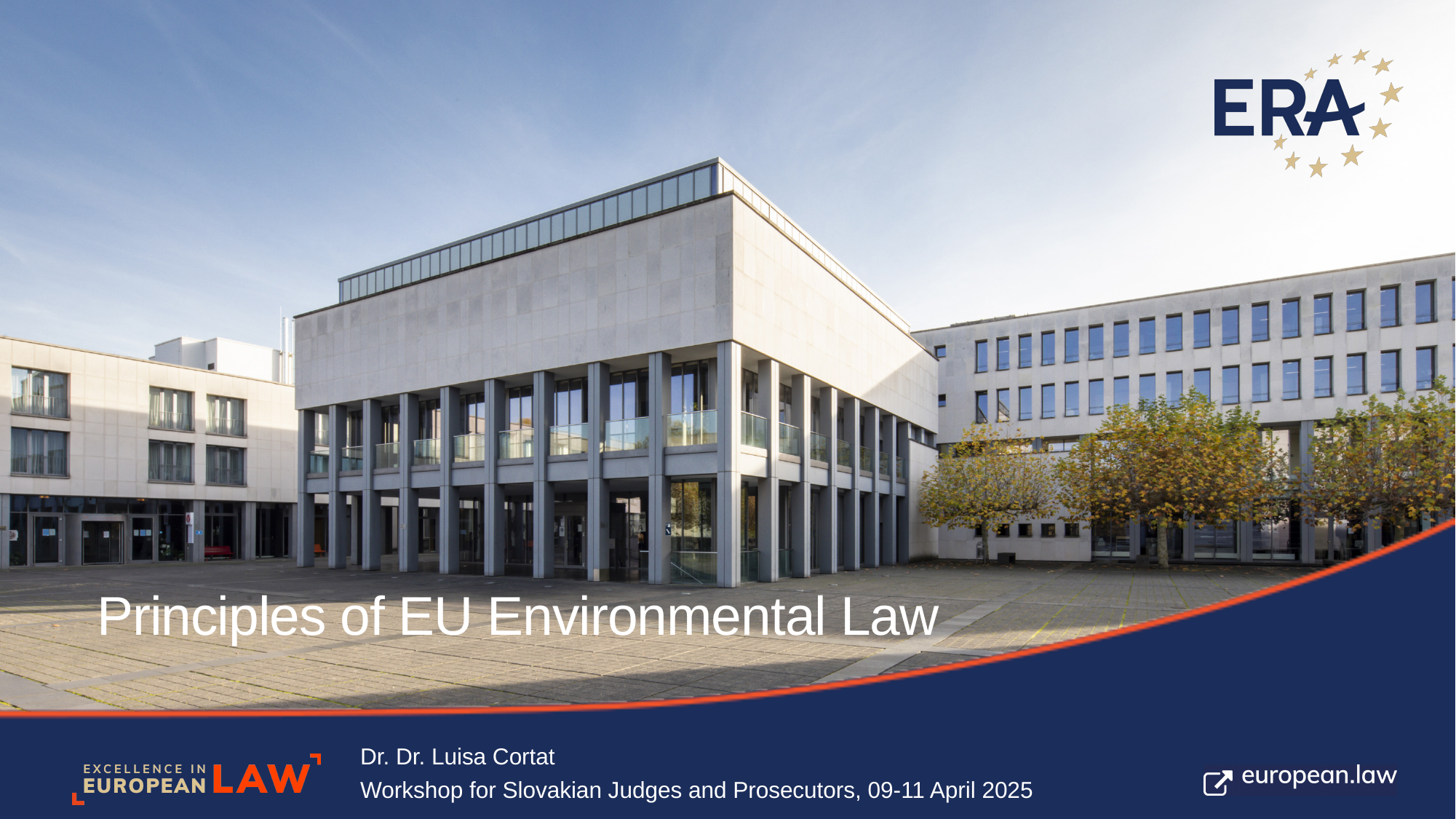

# Principles of EU Environmental Law
Dr. Dr. Luisa Cortat
Workshop for Slovakian Judges and Prosecutors, 09-11 April 2025